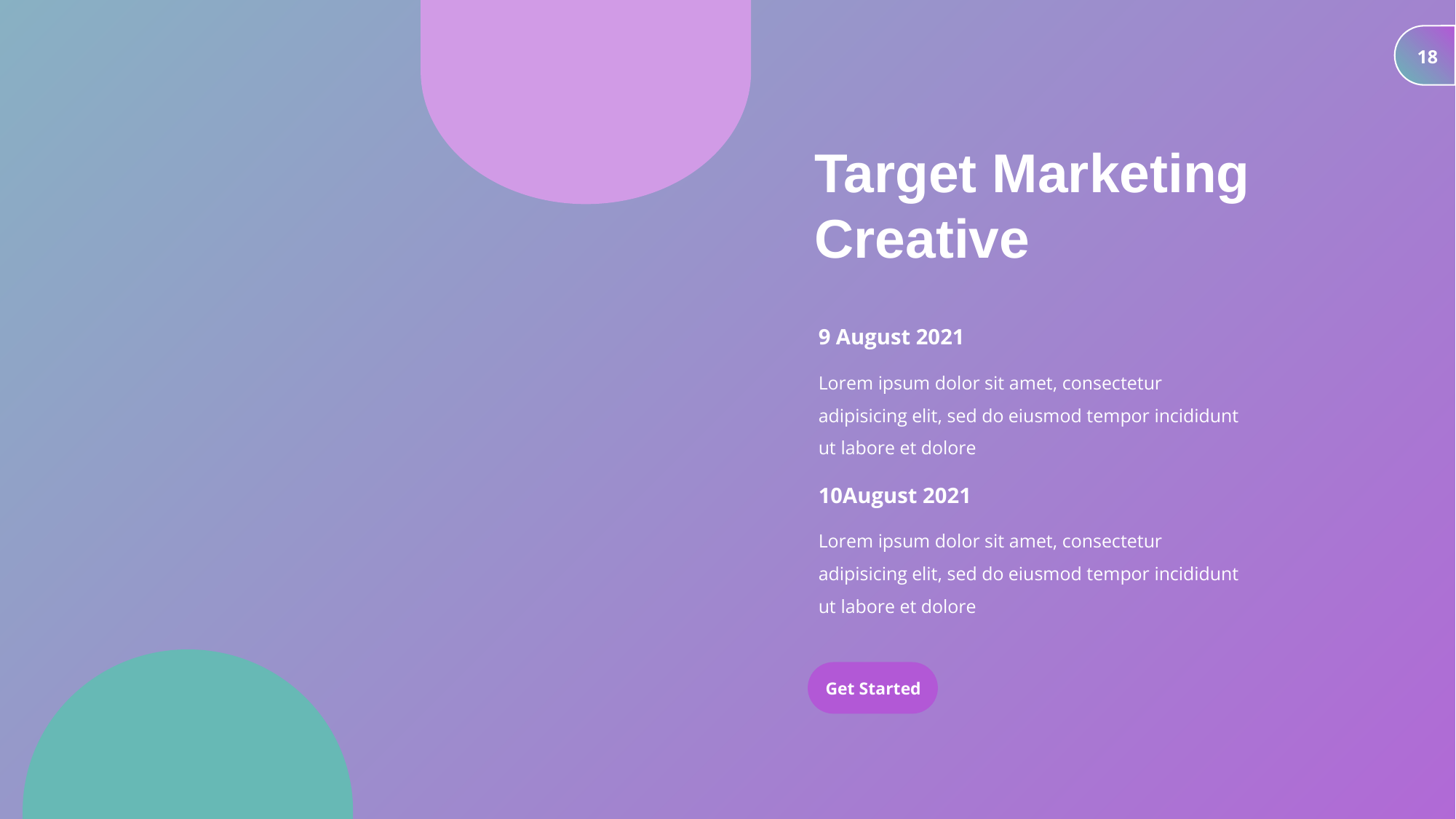

18
Target Marketing Creative

9 August 2021
Lorem ipsum dolor sit amet, consectetur adipisicing elit, sed do eiusmod tempor incididunt ut labore et dolore
10August 2021
Lorem ipsum dolor sit amet, consectetur adipisicing elit, sed do eiusmod tempor incididunt ut labore et dolore

Get Started